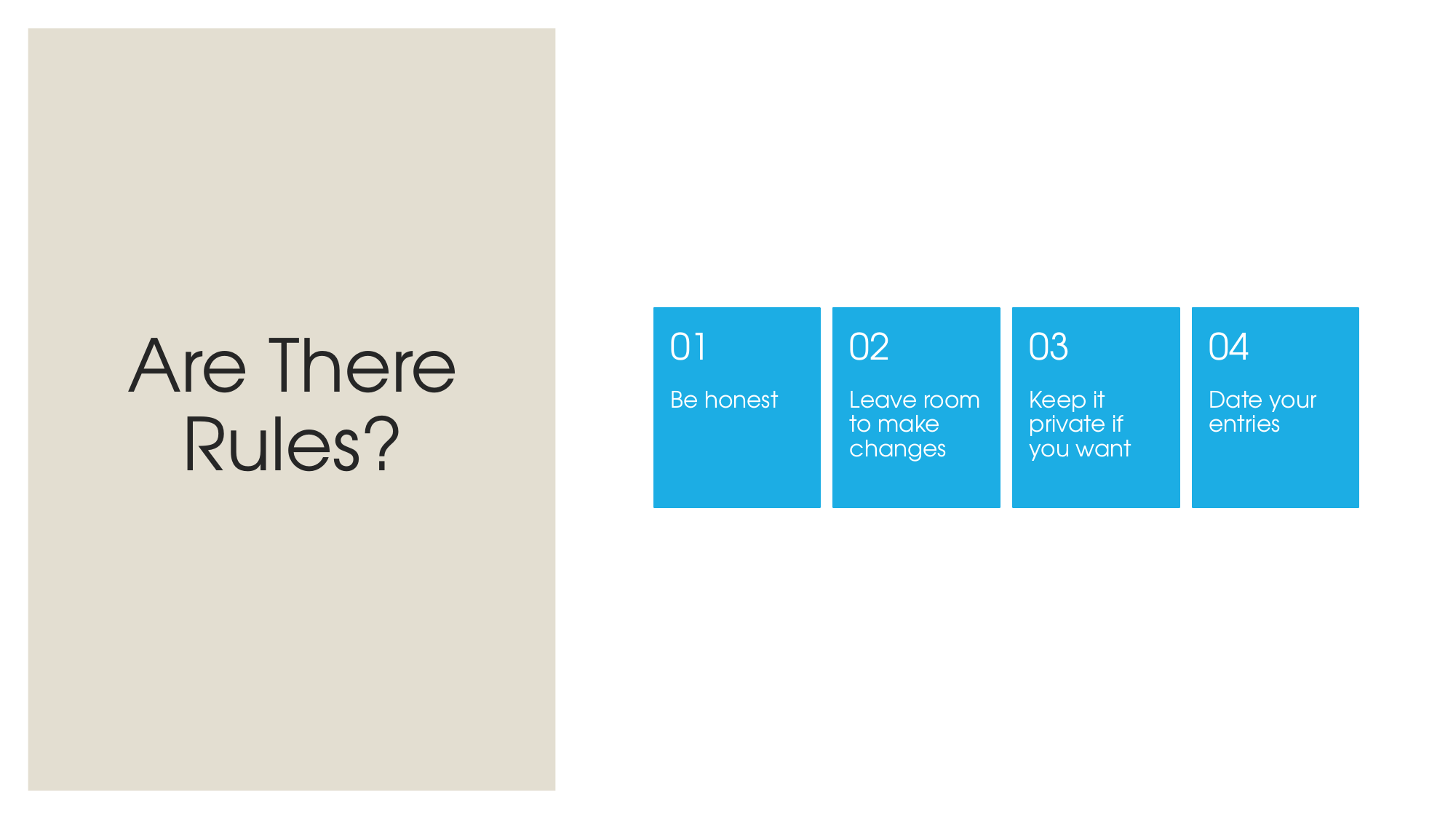

# Are There Rules?
Be honest
01
Leave room to make changes
02
Keep it private if you want
03
Date your entries
04